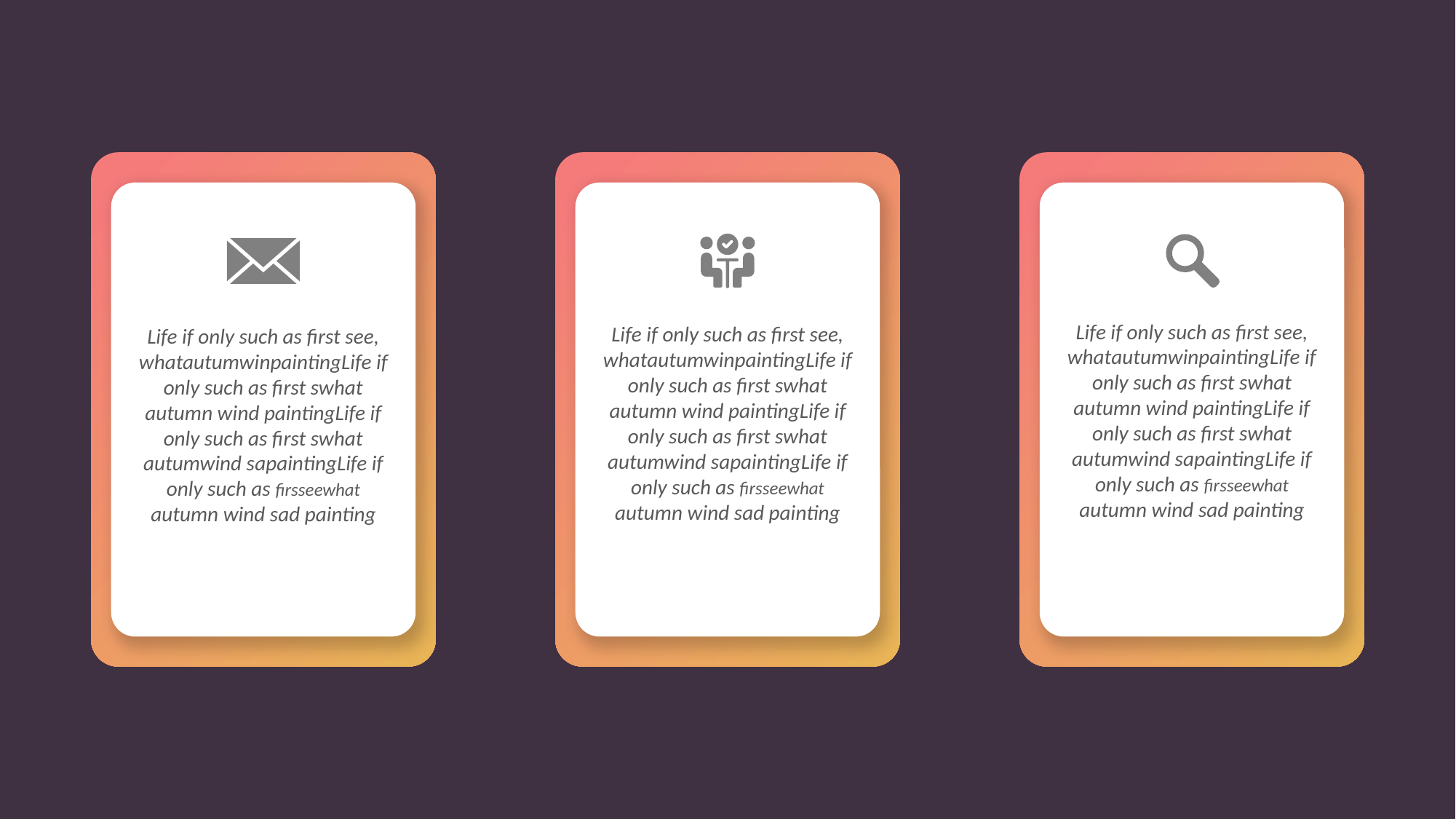

Life if only such as first see, whatautumwinpaintingLife if only such as first swhat autumn wind paintingLife if only such as first swhat autumwind sapaintingLife if only such as firsseewhat autumn wind sad painting
Life if only such as first see, whatautumwinpaintingLife if only such as first swhat autumn wind paintingLife if only such as first swhat autumwind sapaintingLife if only such as firsseewhat autumn wind sad painting
Life if only such as first see, whatautumwinpaintingLife if only such as first swhat autumn wind paintingLife if only such as first swhat autumwind sapaintingLife if only such as firsseewhat autumn wind sad painting